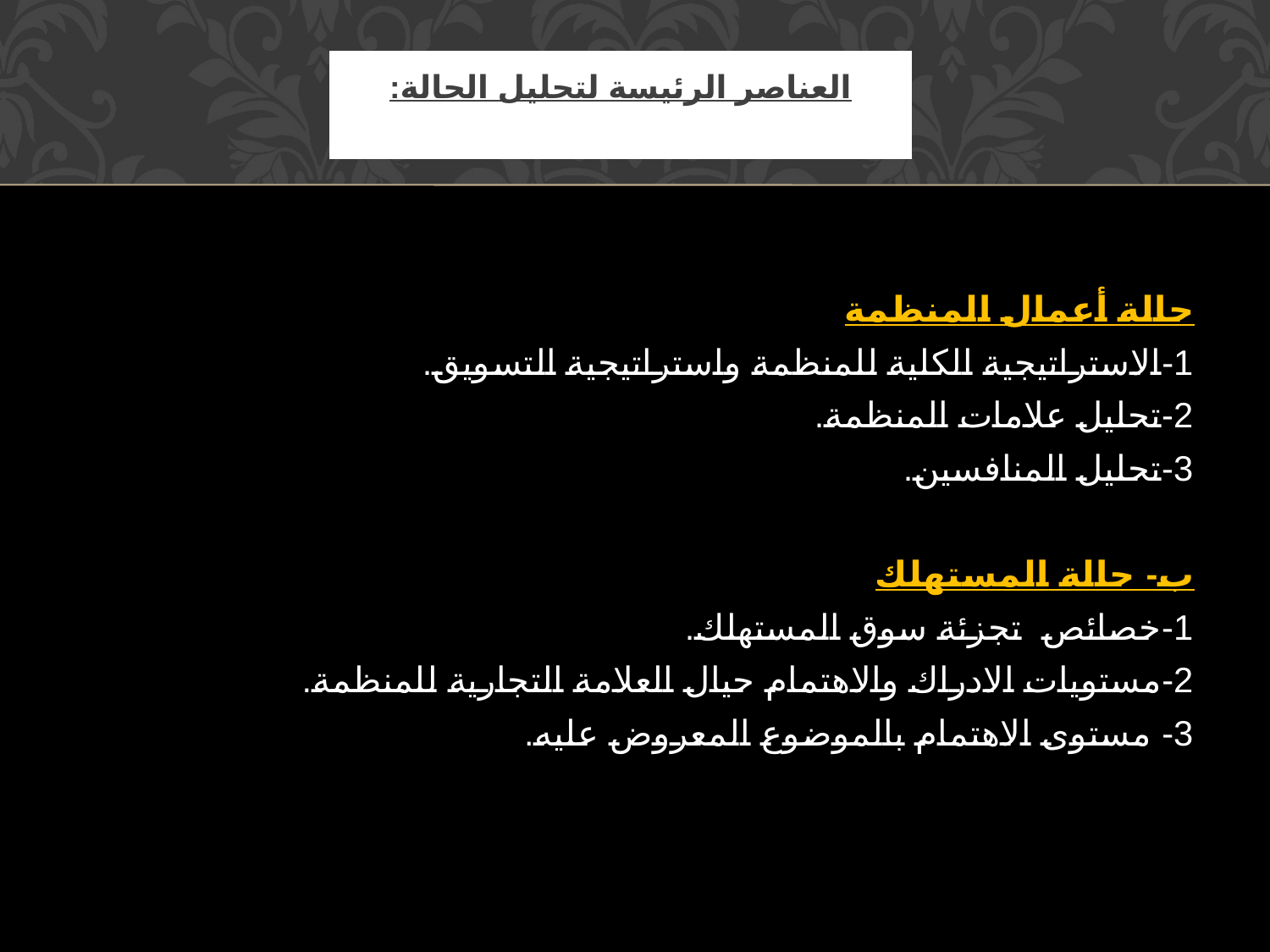

# العناصر الرئيسة لتحليل الحالة:
حالة أعمال المنظمة
1-الاستراتيجية الكلية للمنظمة واستراتيجية التسويق.
2-تحليل علامات المنظمة.
3-تحليل المنافسين.

ب- حالة المستهلك
1-خصائص  تجزئة سوق المستهلك.
2-مستويات الادراك والاهتمام حيال العلامة التجارية للمنظمة.
3- مستوى الاهتمام بالموضوع المعروض عليه.